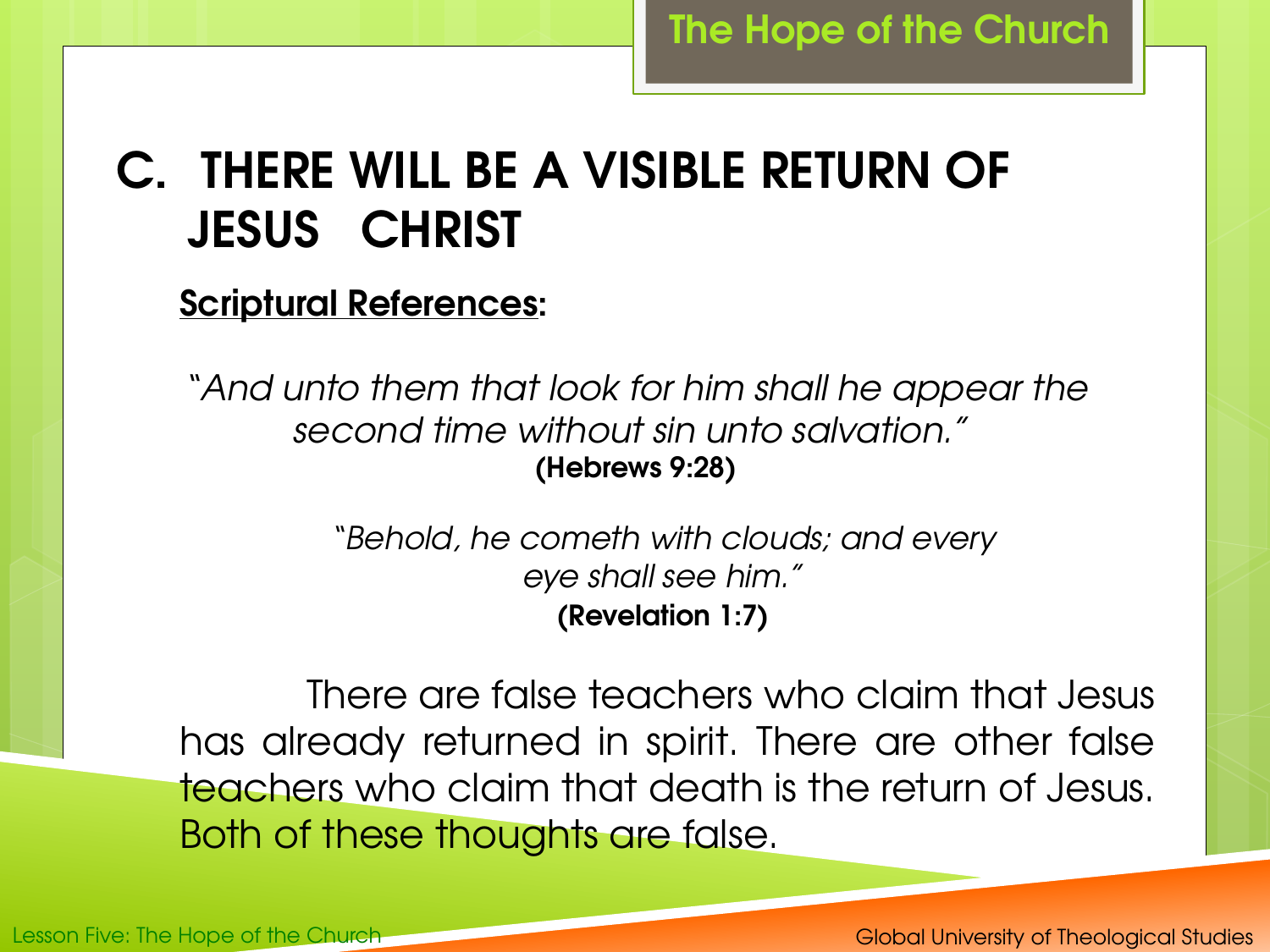

The Hope of the Church
 THERE WILL BE A VISIBLE RETURN OF JESUS   CHRIST

Scriptural References:

“And unto them that look for him shall he appear the second time without sin unto salvation.”
(Hebrews 9:28)

“Behold, he cometh with clouds; and every
eye shall see him.”
(Revelation 1:7)

	There are false teachers who claim that Jesus has already returned in spirit. There are other false teachers who claim that death is the return of Jesus. Both of these thoughts are false.

Lesson Five: The Hope of the Church
 Global University of Theological Studies